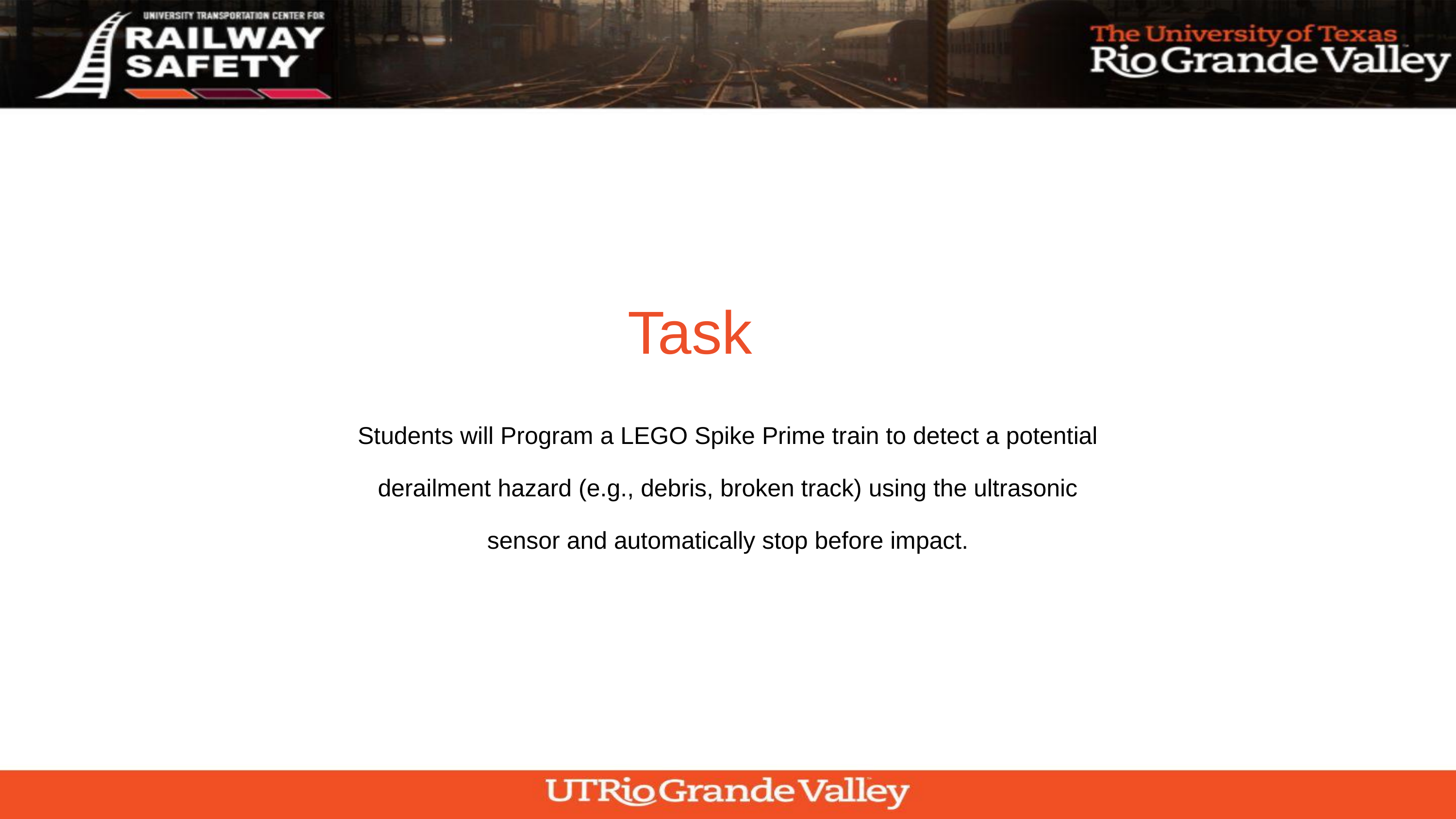

Task
Students will Program a LEGO Spike Prime train to detect a potential derailment hazard (e.g., debris, broken track) using the ultrasonic sensor and automatically stop before impact.